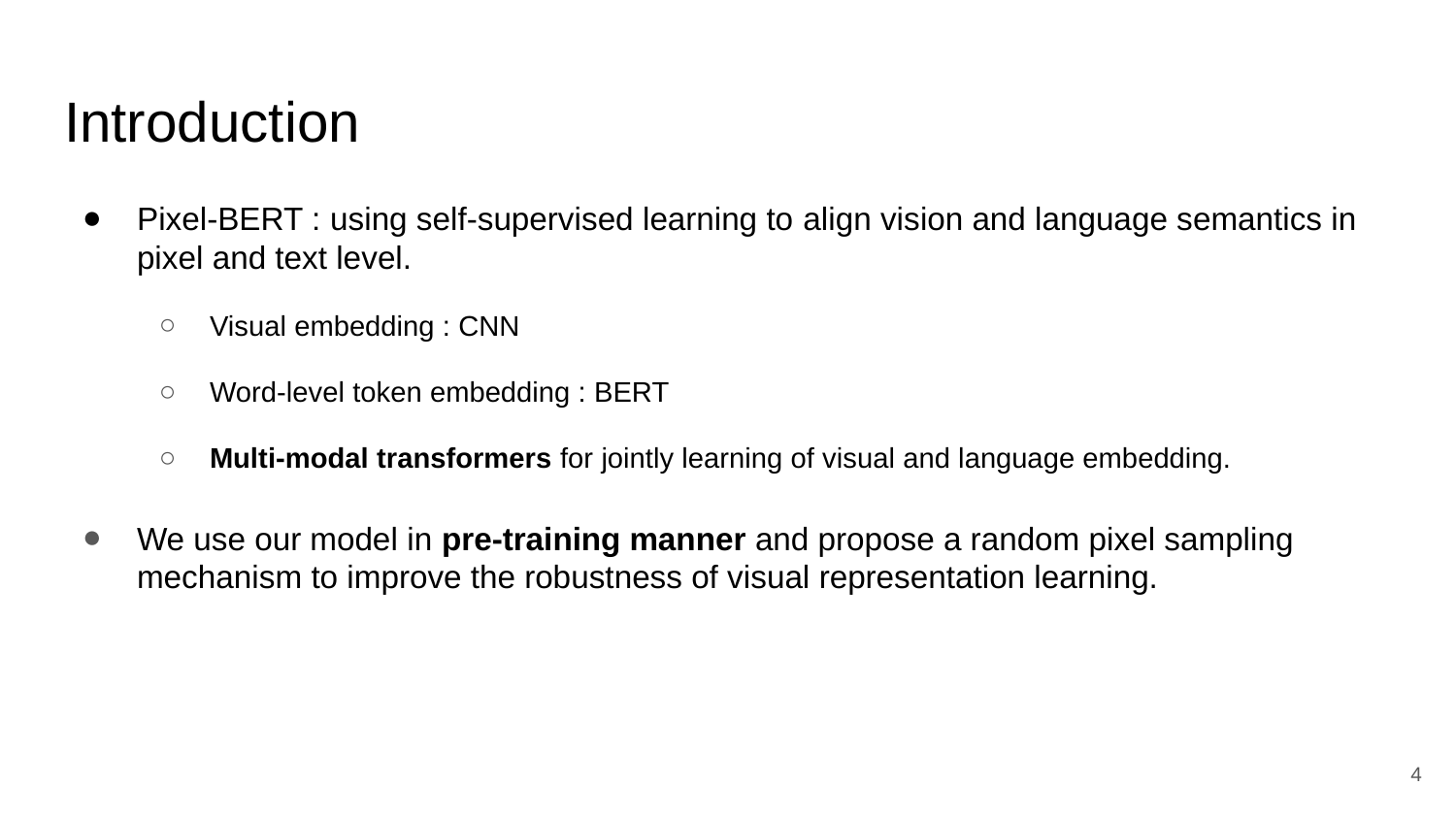

# Introduction
Pixel-BERT : using self-supervised learning to align vision and language semantics in pixel and text level.
Visual embedding : CNN
Word-level token embedding : BERT
Multi-modal transformers for jointly learning of visual and language embedding.

We use our model in pre-training manner and propose a random pixel sampling mechanism to improve the robustness of visual representation learning.
4